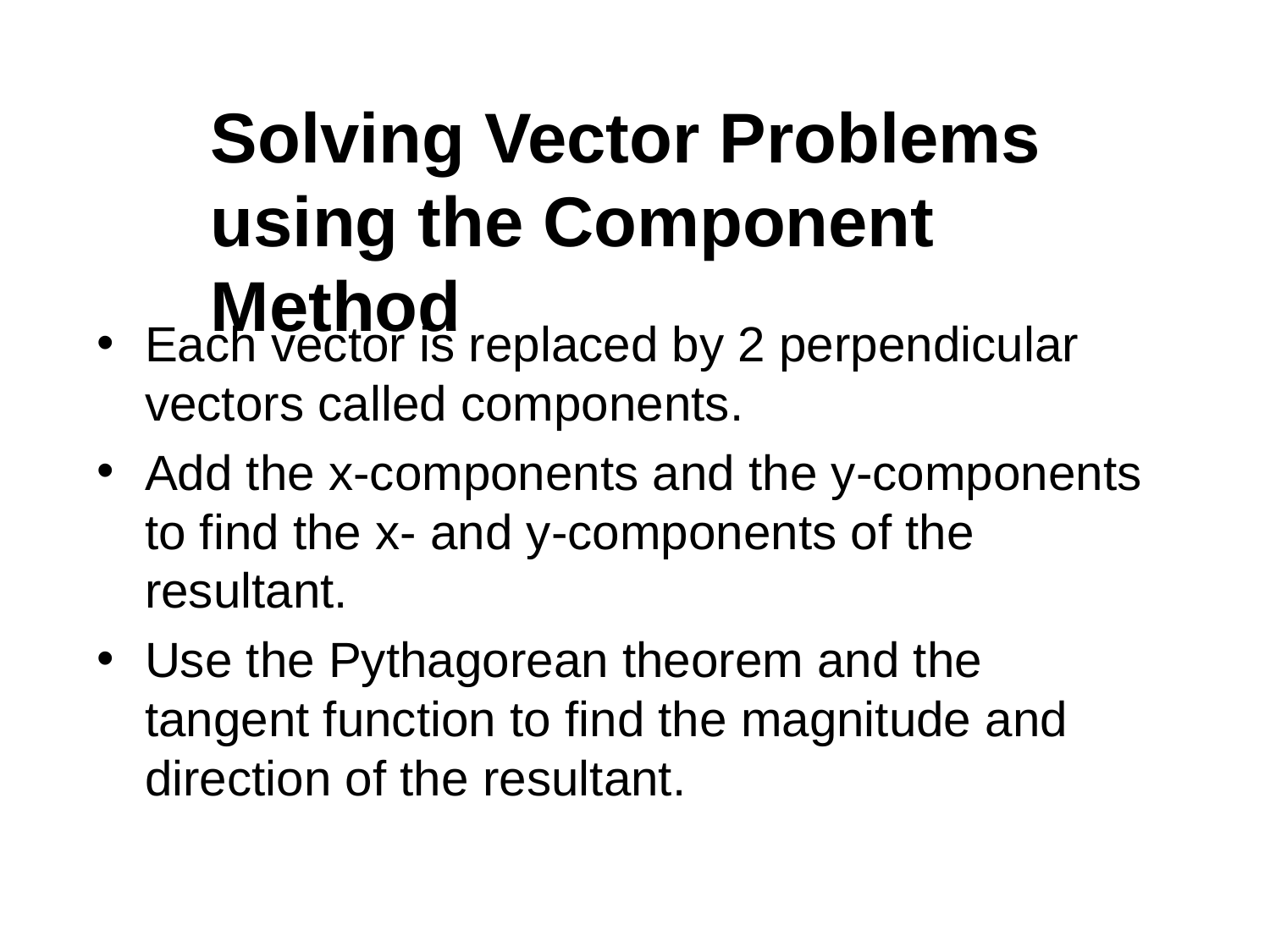

# Solving Vector Problems using the Component Method
Each vector is replaced by 2 perpendicular vectors called components.
Add the x-components and the y-components to find the x- and y-components of the resultant.
Use the Pythagorean theorem and the tangent function to find the magnitude and direction of the resultant.